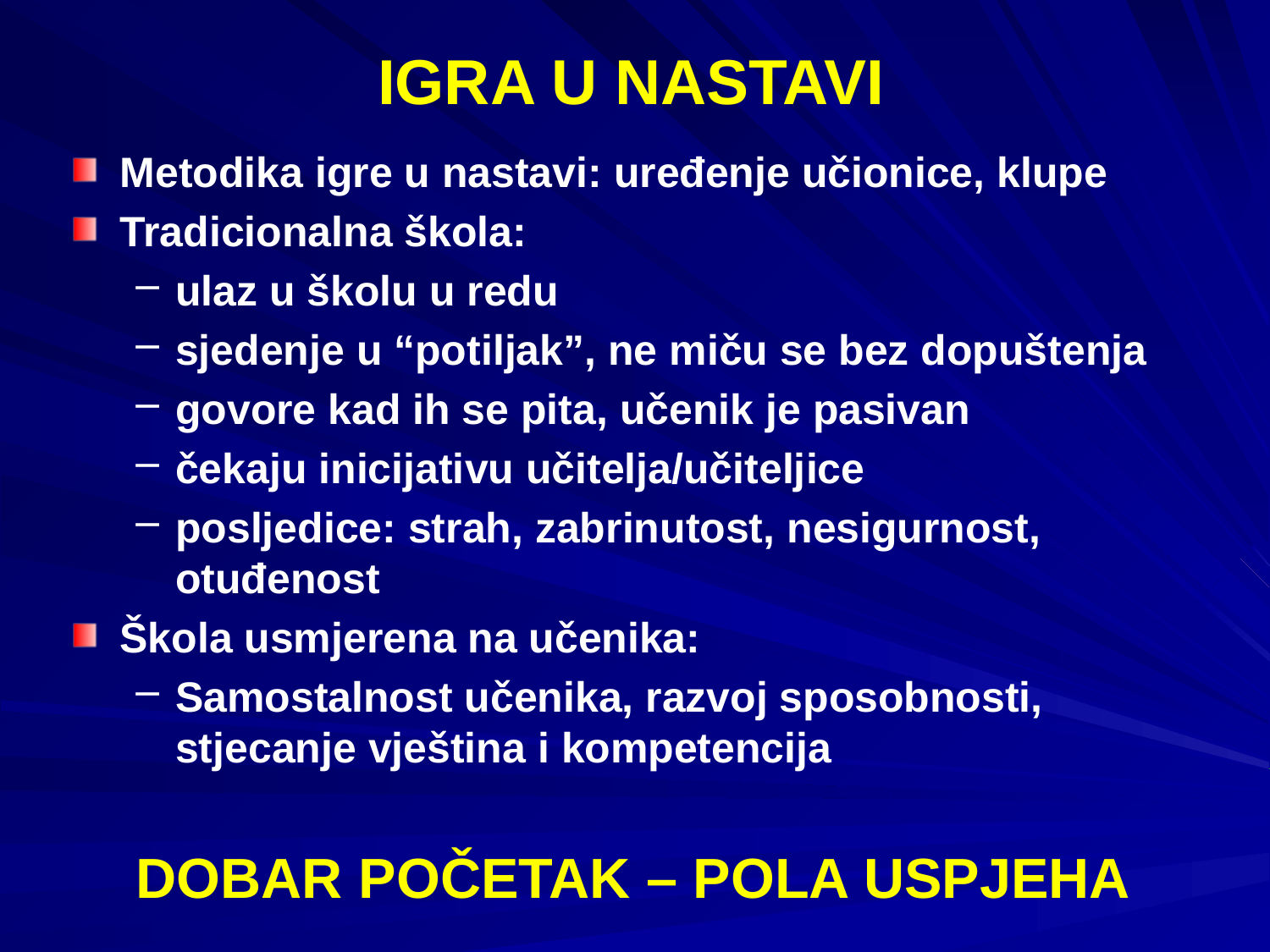

# IGRA U NASTAVI
Metodika igre u nastavi: uređenje učionice, klupe
Tradicionalna škola:
ulaz u školu u redu
sjedenje u “potiljak”, ne miču se bez dopuštenja
govore kad ih se pita, učenik je pasivan
čekaju inicijativu učitelja/učiteljice
posljedice: strah, zabrinutost, nesigurnost, otuđenost
Škola usmjerena na učenika:
Samostalnost učenika, razvoj sposobnosti, stjecanje vještina i kompetencija

DOBAR POČETAK – POLA USPJEHA